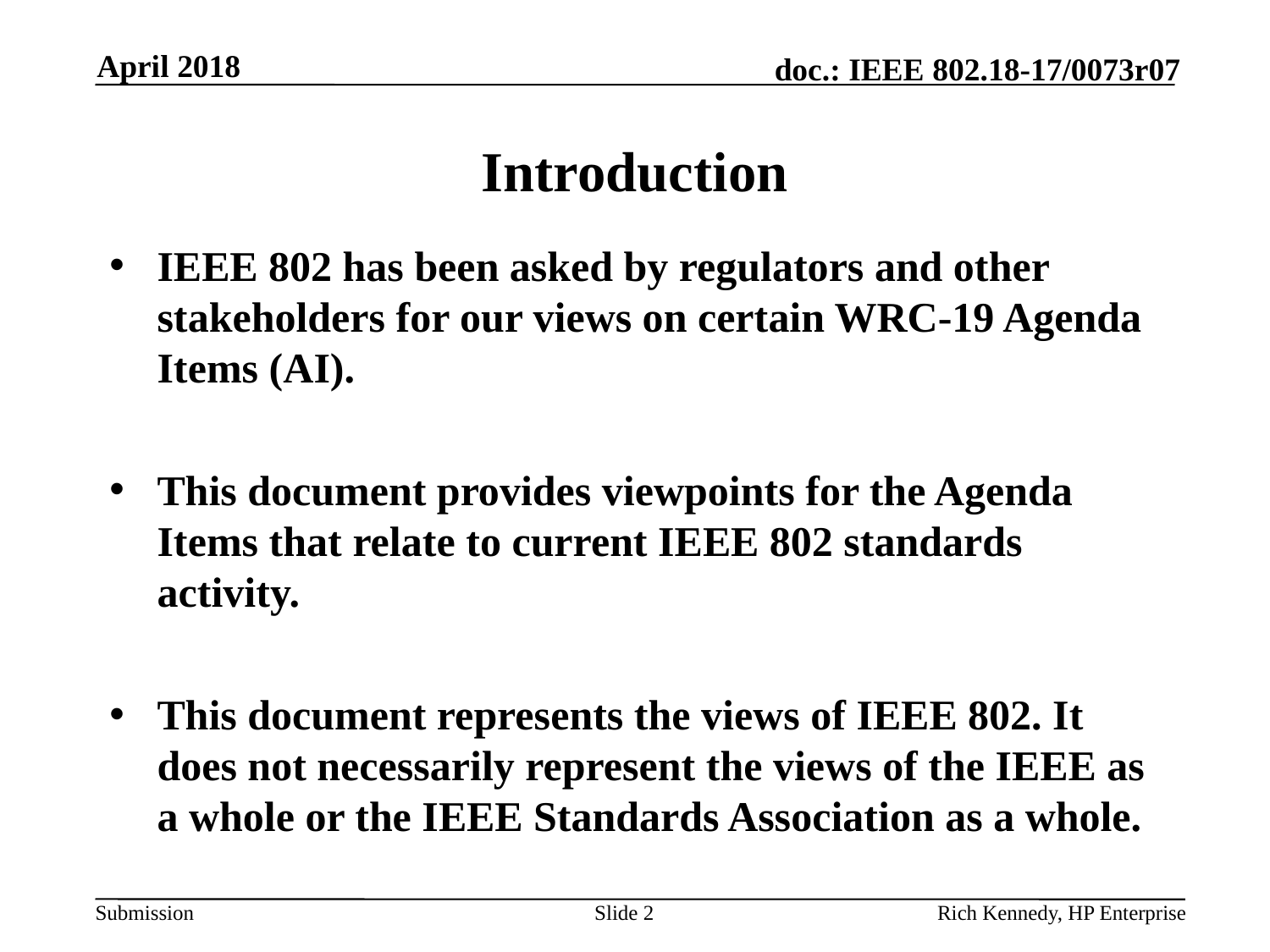

April 2018
# Introduction
IEEE 802 has been asked by regulators and other stakeholders for our views on certain WRC-19 Agenda Items (AI).

This document provides viewpoints for the Agenda Items that relate to current IEEE 802 standards activity.

This document represents the views of IEEE 802. It does not necessarily represent the views of the IEEE as a whole or the IEEE Standards Association as a whole.
Slide 2
Rich Kennedy, HP Enterprise